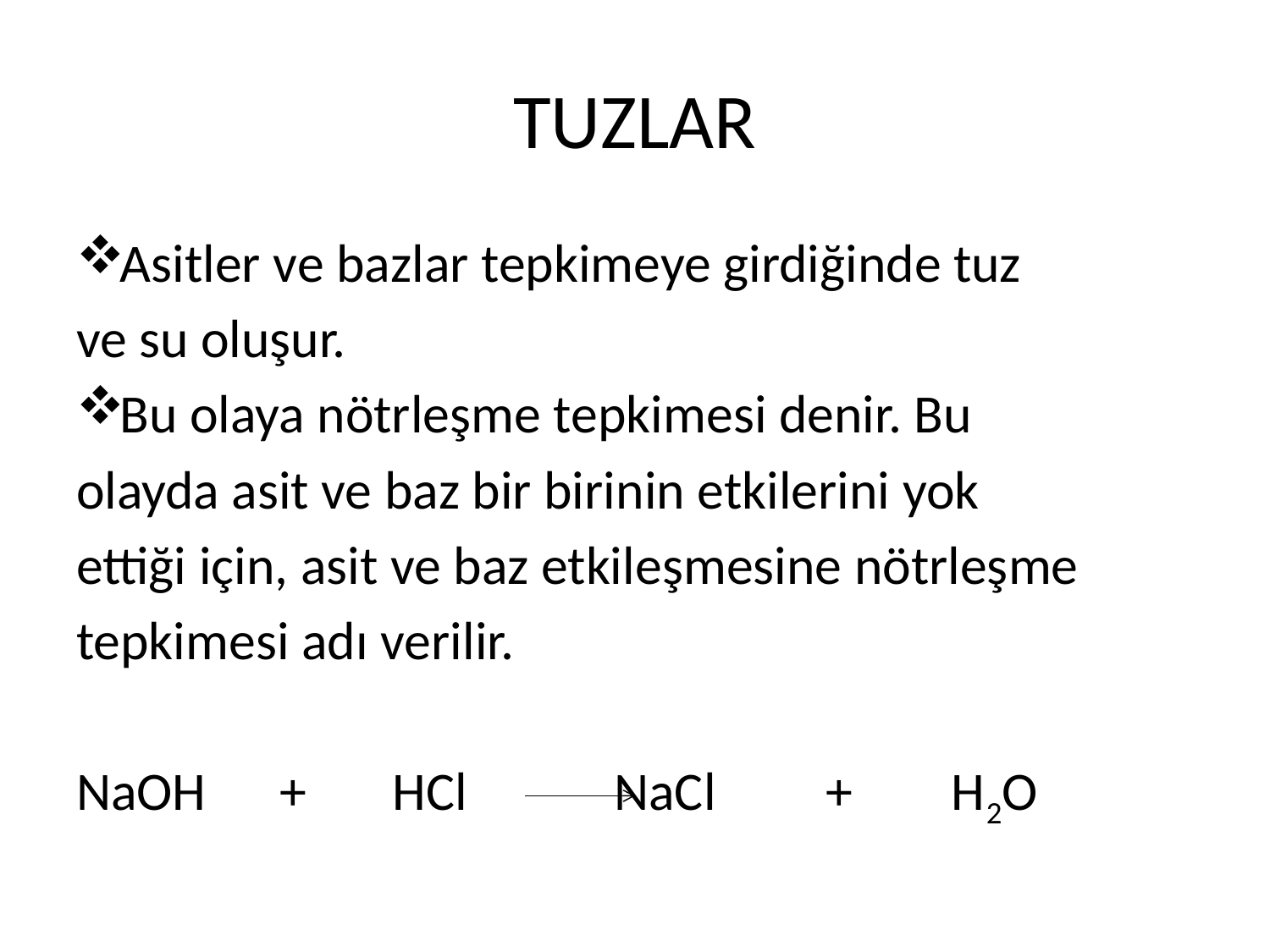

# TUZLAR
Asitler ve bazlar tepkimeye girdiğinde tuz
ve su oluşur.
Bu olaya nötrleşme tepkimesi denir. Bu
olayda asit ve baz bir birinin etkilerini yok
ettiği için, asit ve baz etkileşmesine nötrleşme
tepkimesi adı verilir.

NaOH      +       HCl            NaCl         +        H2O